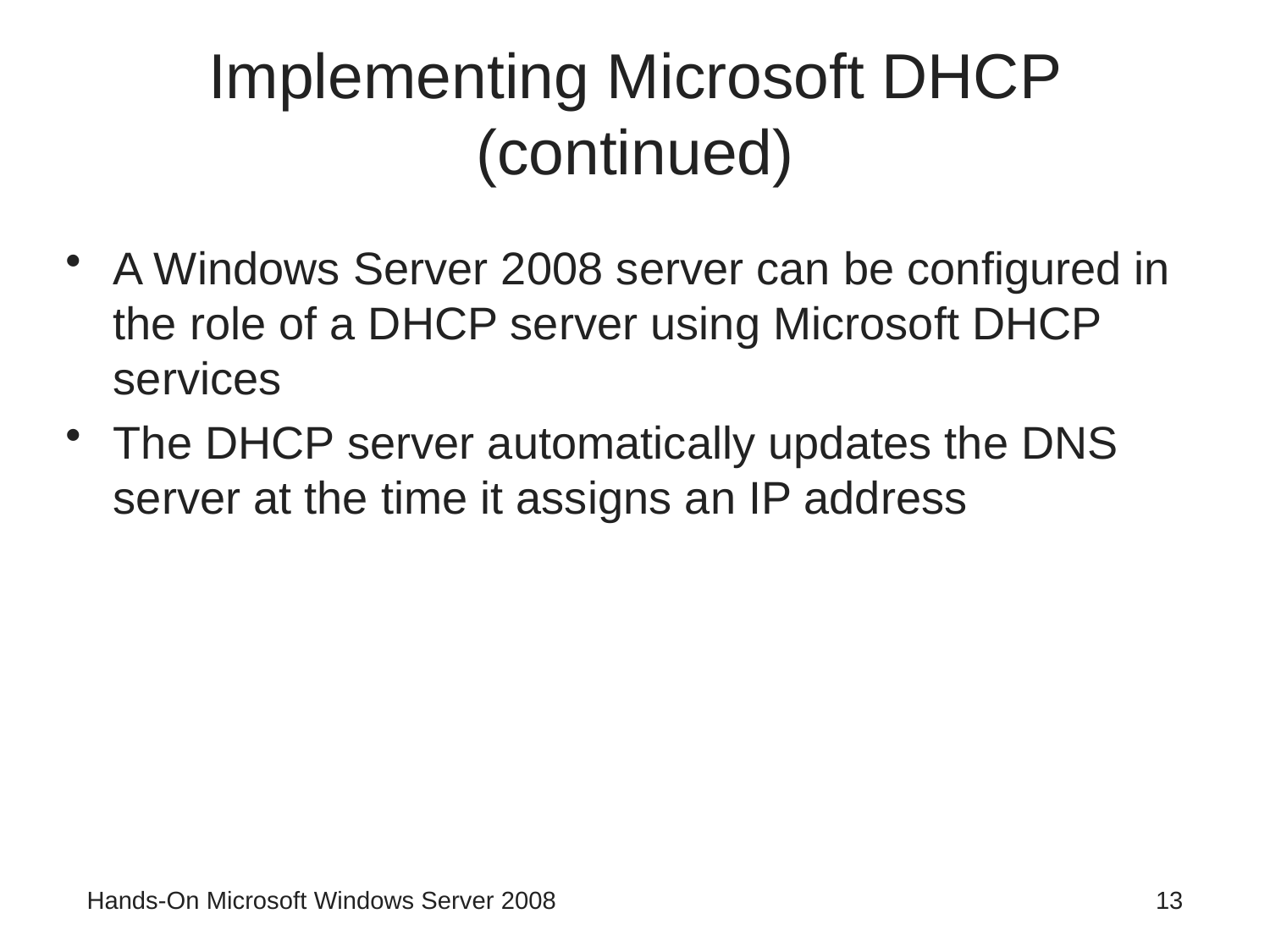

# Implementing Microsoft DHCP (continued)
A Windows Server 2008 server can be configured in the role of a DHCP server using Microsoft DHCP services
The DHCP server automatically updates the DNS server at the time it assigns an IP address
Hands-On Microsoft Windows Server 2008
13